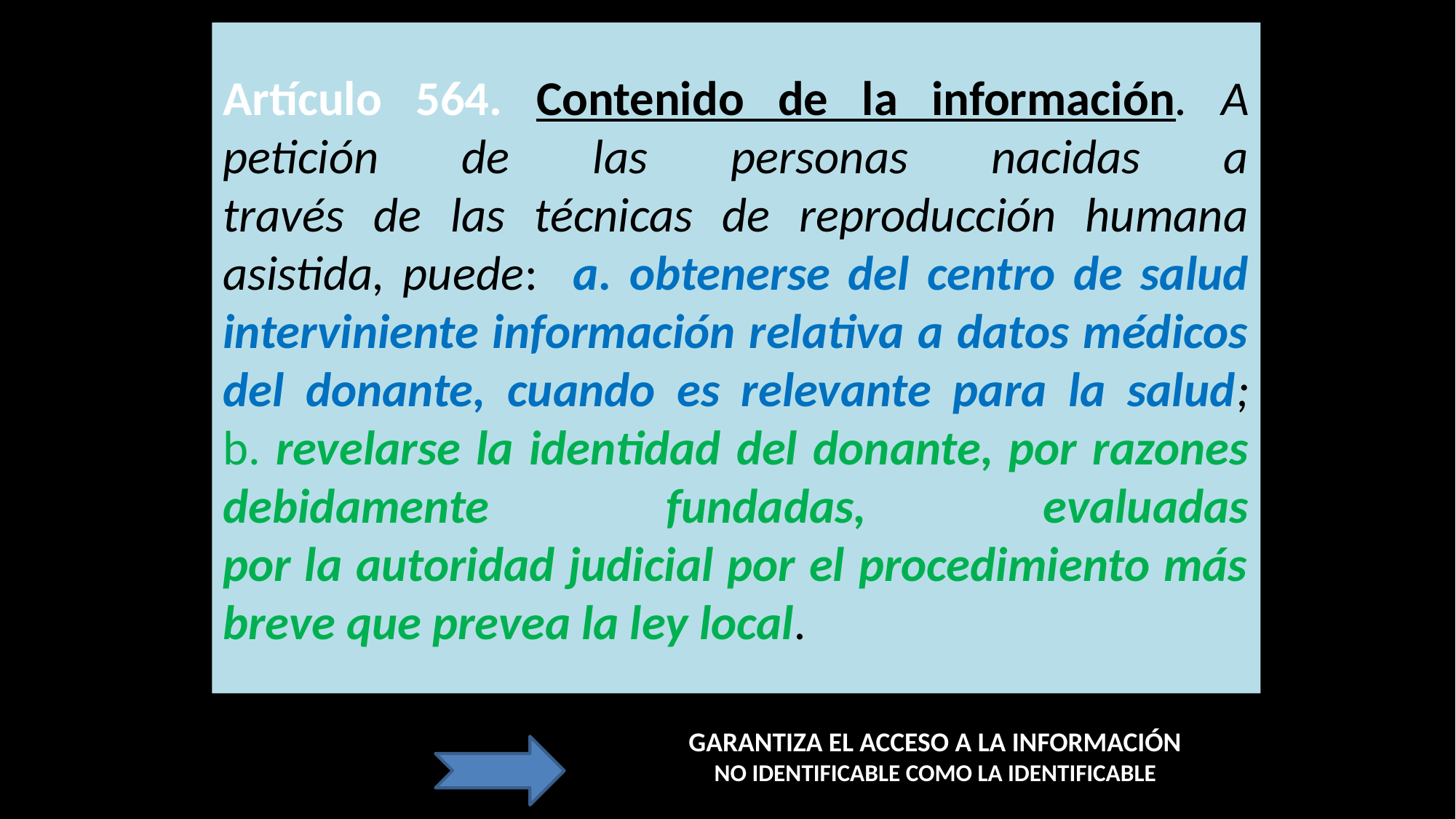

# Artículo 564. Contenido de la información. A petición de las personas nacidas a través de las técnicas de reproducción humana asistida, puede:  a. obtenerse del centro de salud interviniente información relativa a datos médicos del donante, cuando es relevante para la salud; b. revelarse la identidad del donante, por razones debidamente fundadas, evaluadas por la autoridad judicial por el procedimiento más breve que prevea la ley local.
GARANTIZA EL ACCESO A LA INFORMACIÓN
NO IDENTIFICABLE COMO LA IDENTIFICABLE